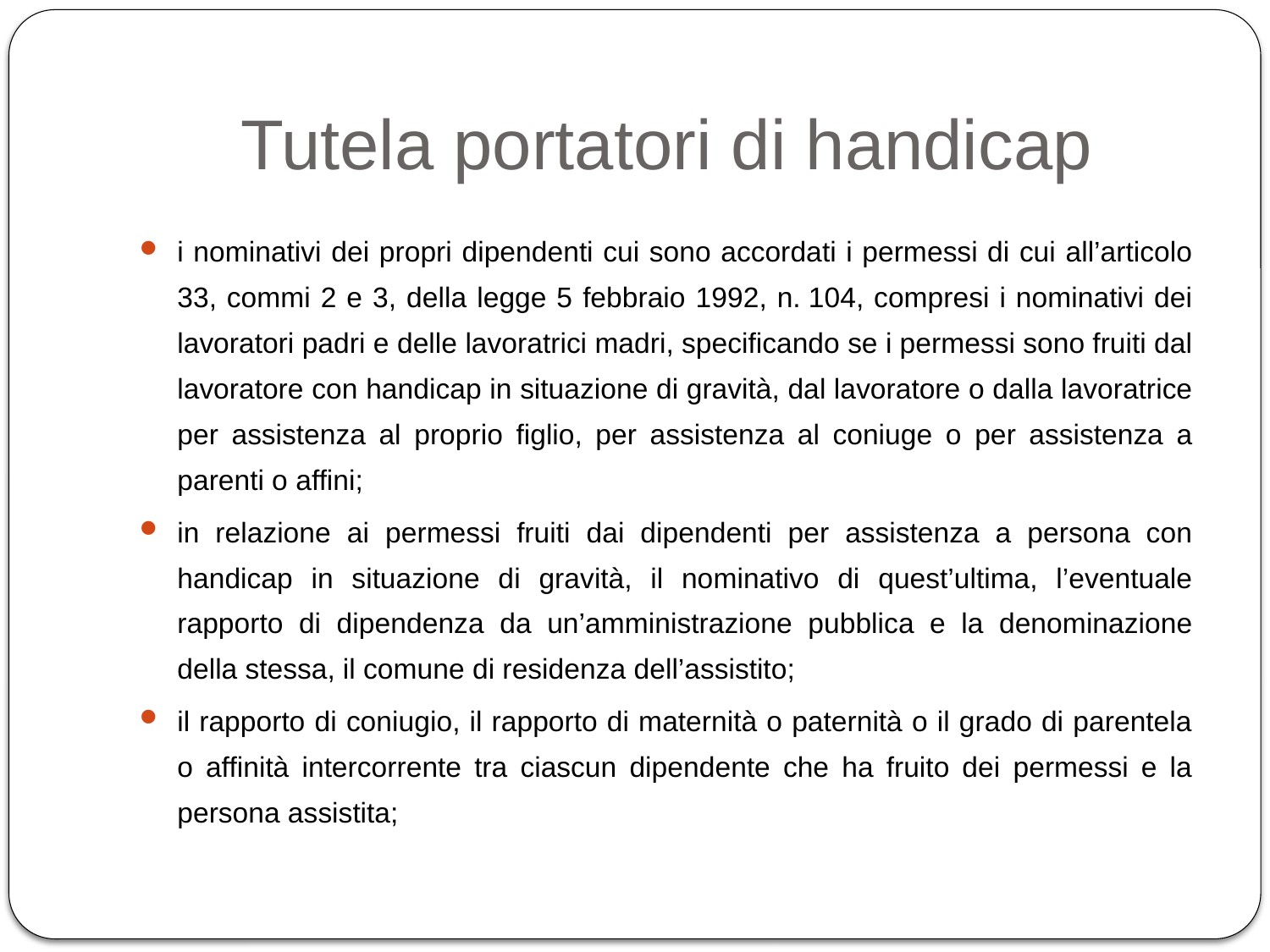

# Tutela portatori di handicap
i nominativi dei propri dipendenti cui sono accordati i permessi di cui all’articolo 33, commi 2 e 3, della legge 5 febbraio 1992, n. 104, compresi i nominativi dei lavoratori padri e delle lavoratrici madri, specificando se i permessi sono fruiti dal lavoratore con handicap in situazione di gravità, dal lavoratore o dalla lavoratrice per assistenza al proprio figlio, per assistenza al coniuge o per assistenza a parenti o affini;
in relazione ai permessi fruiti dai dipendenti per assistenza a persona con handicap in situazione di gravità, il nominativo di quest’ultima, l’eventuale rapporto di dipendenza da un’amministrazione pubblica e la denominazione della stessa, il comune di residenza dell’assistito;
il rapporto di coniugio, il rapporto di maternità o paternità o il grado di parentela o affinità intercorrente tra ciascun dipendente che ha fruito dei permessi e la persona assistita;